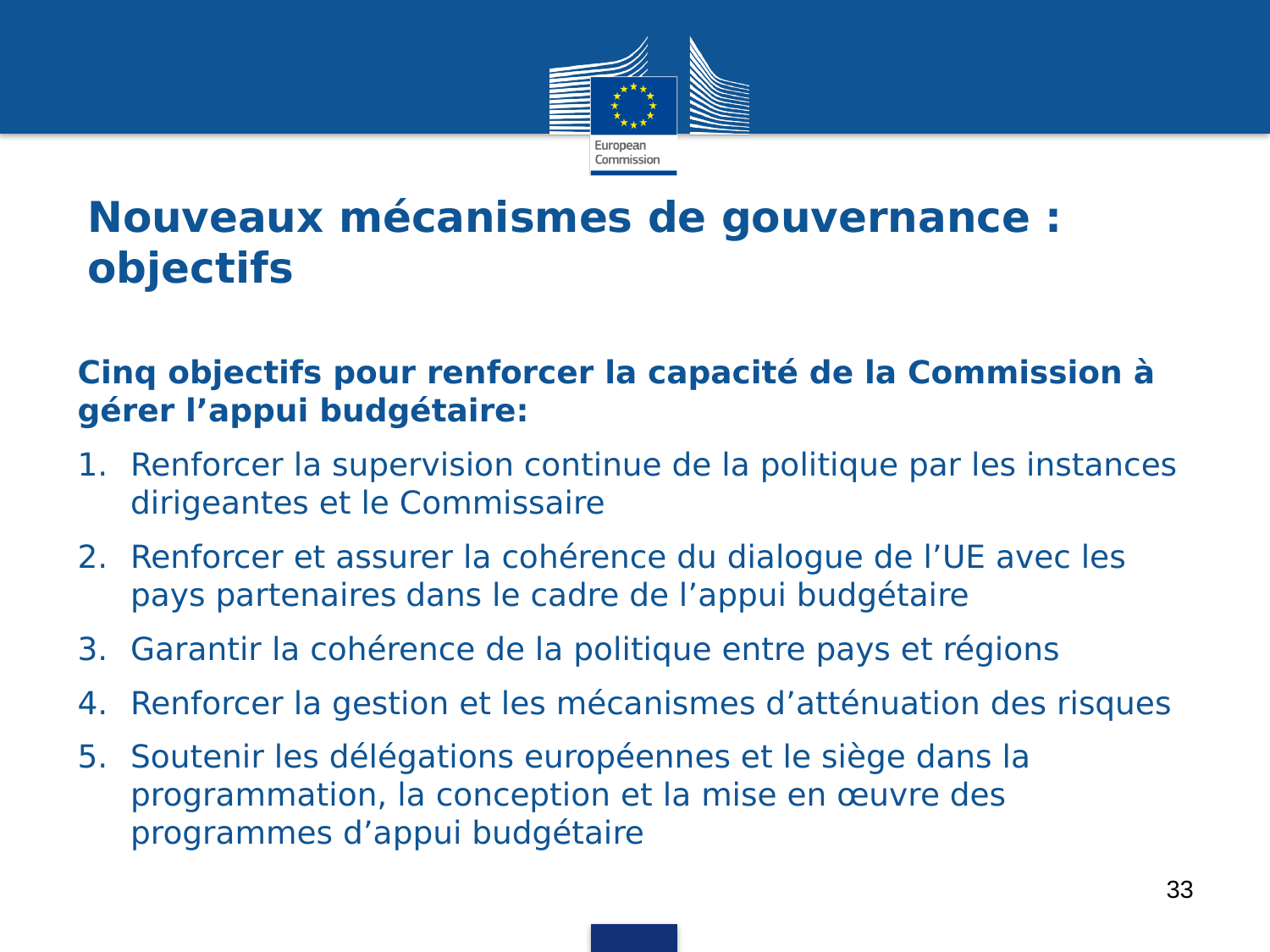

# Nouveaux mécanismes de gouvernance : objectifs
Cinq objectifs pour renforcer la capacité de la Commission à gérer l’appui budgétaire:
Renforcer la supervision continue de la politique par les instances dirigeantes et le Commissaire
Renforcer et assurer la cohérence du dialogue de l’UE avec les pays partenaires dans le cadre de l’appui budgétaire
Garantir la cohérence de la politique entre pays et régions
Renforcer la gestion et les mécanismes d’atténuation des risques
Soutenir les délégations européennes et le siège dans la programmation, la conception et la mise en œuvre des programmes d’appui budgétaire
33